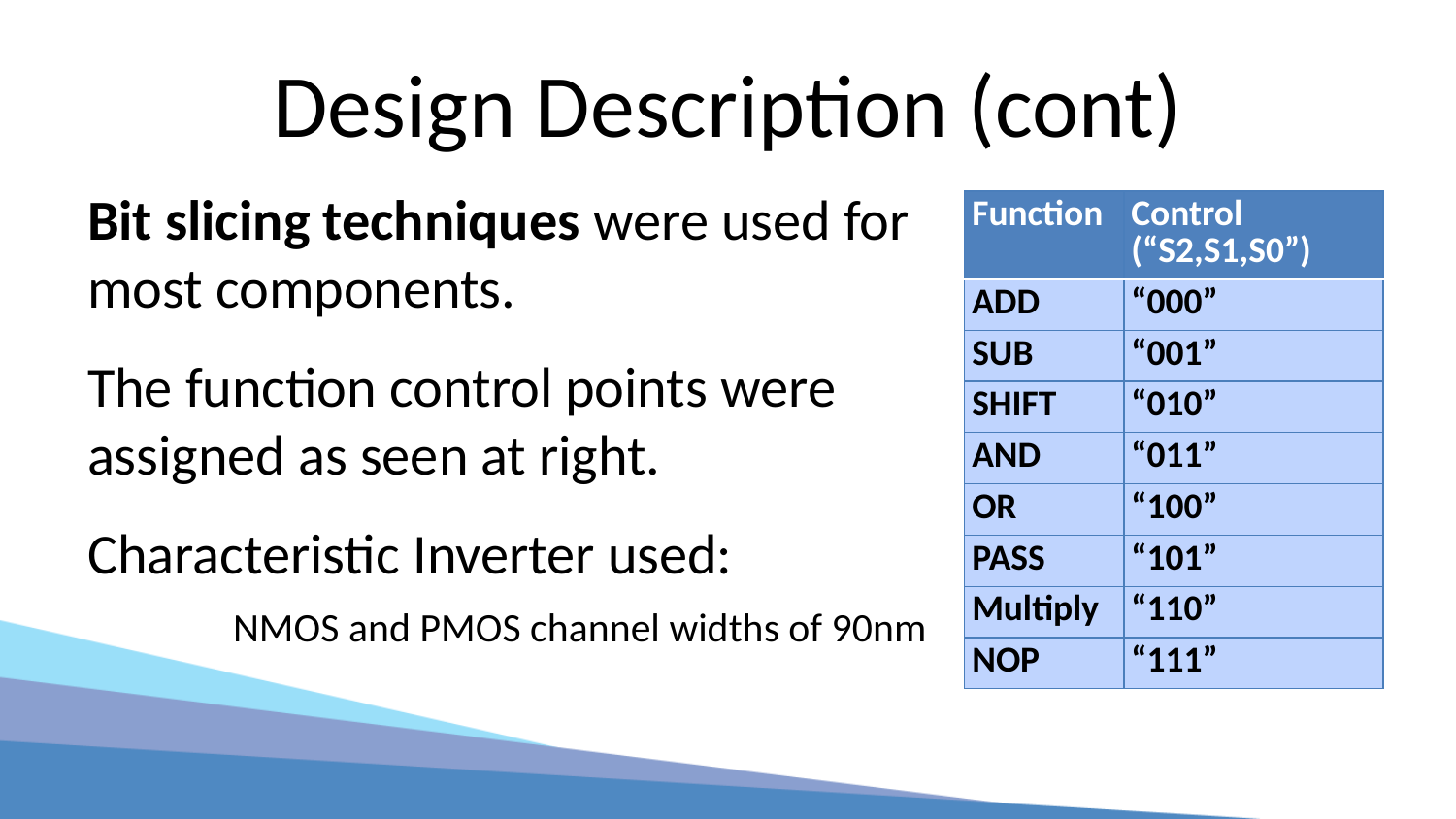

# Design Description (cont)
Bit slicing techniques were used for most components.

The function control points were assigned as seen at right.

Characteristic Inverter used:
	NMOS and PMOS channel widths of 90nm

| Function | Control (“S2,S1,S0”) |
| --- | --- |
| ADD | “000” |
| SUB | “001” |
| SHIFT | “010” |
| AND | “011” |
| OR | “100” |
| PASS | “101” |
| Multiply | “110” |
| NOP | “111” |